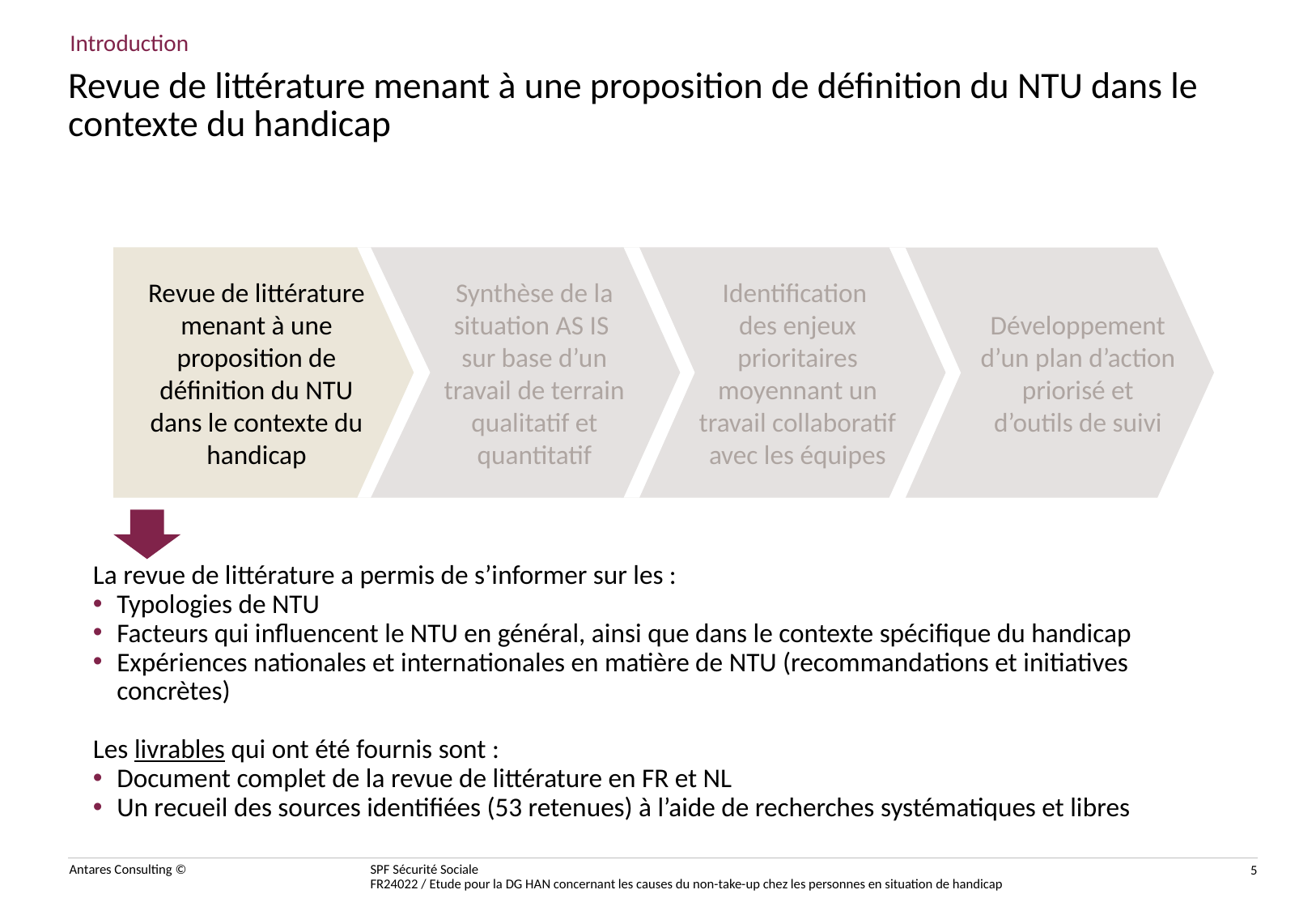

Introduction
# Revue de littérature menant à une proposition de définition du NTU dans le contexte du handicap
Revue de littérature menant à une proposition de définition du NTU dans le contexte du handicap

Synthèse de la situation AS IS
sur base d’un travail de terrain qualitatif et quantitatif

Identification
des enjeux prioritaires moyennant un travail collaboratif avec les équipes
Développement d’un plan d’action priorisé et d’outils de suivi

La revue de littérature a permis de s’informer sur les :
Typologies de NTU
Facteurs qui influencent le NTU en général, ainsi que dans le contexte spécifique du handicap
Expériences nationales et internationales en matière de NTU (recommandations et initiatives concrètes)

Les livrables qui ont été fournis sont :
Document complet de la revue de littérature en FR et NL
Un recueil des sources identifiées (53 retenues) à l’aide de recherches systématiques et libres